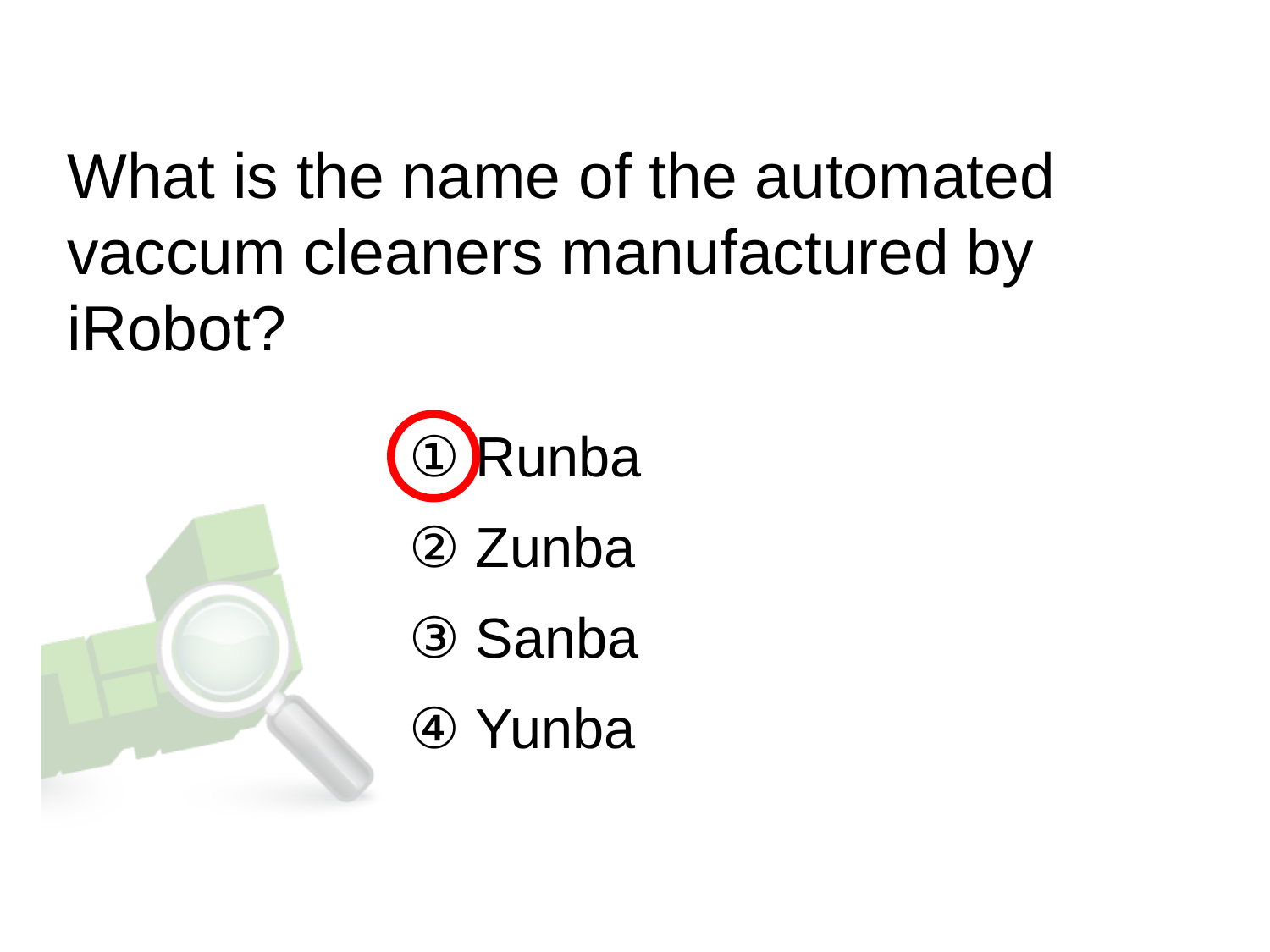

What is the name of the automated vaccum cleaners manufactured by iRobot?

① Runba
② Zunba
③ Sanba
④ Yunba